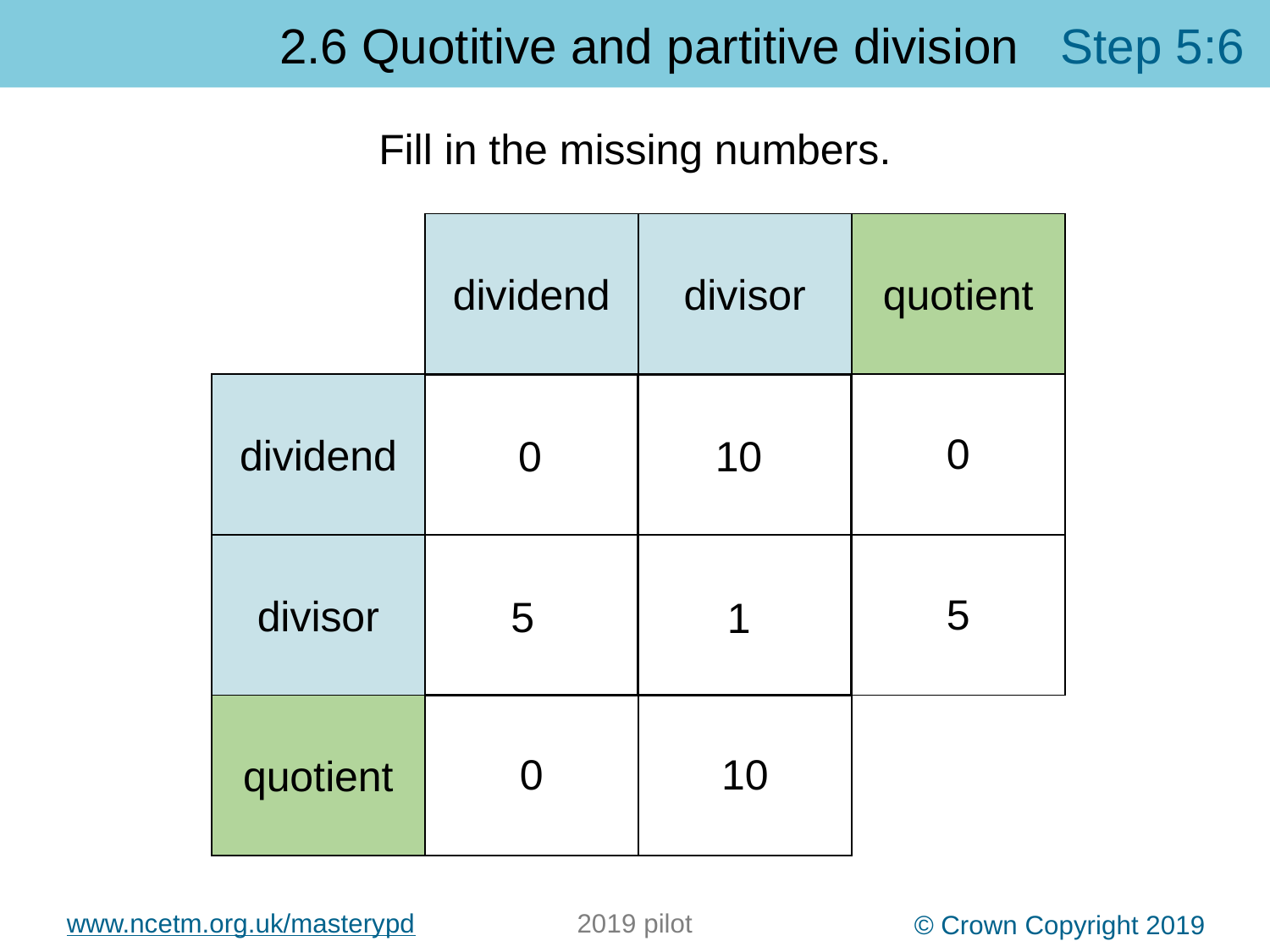

2.6 Quotitive and partitive division   Step 5:6
Fill in the missing numbers.
|  | dividend | divisor | quotient |
| --- | --- | --- | --- |
| dividend |  |  | 0 |
| divisor |  |  | 5 |
| quotient | 0 | 10 |  |
0
10
5
1